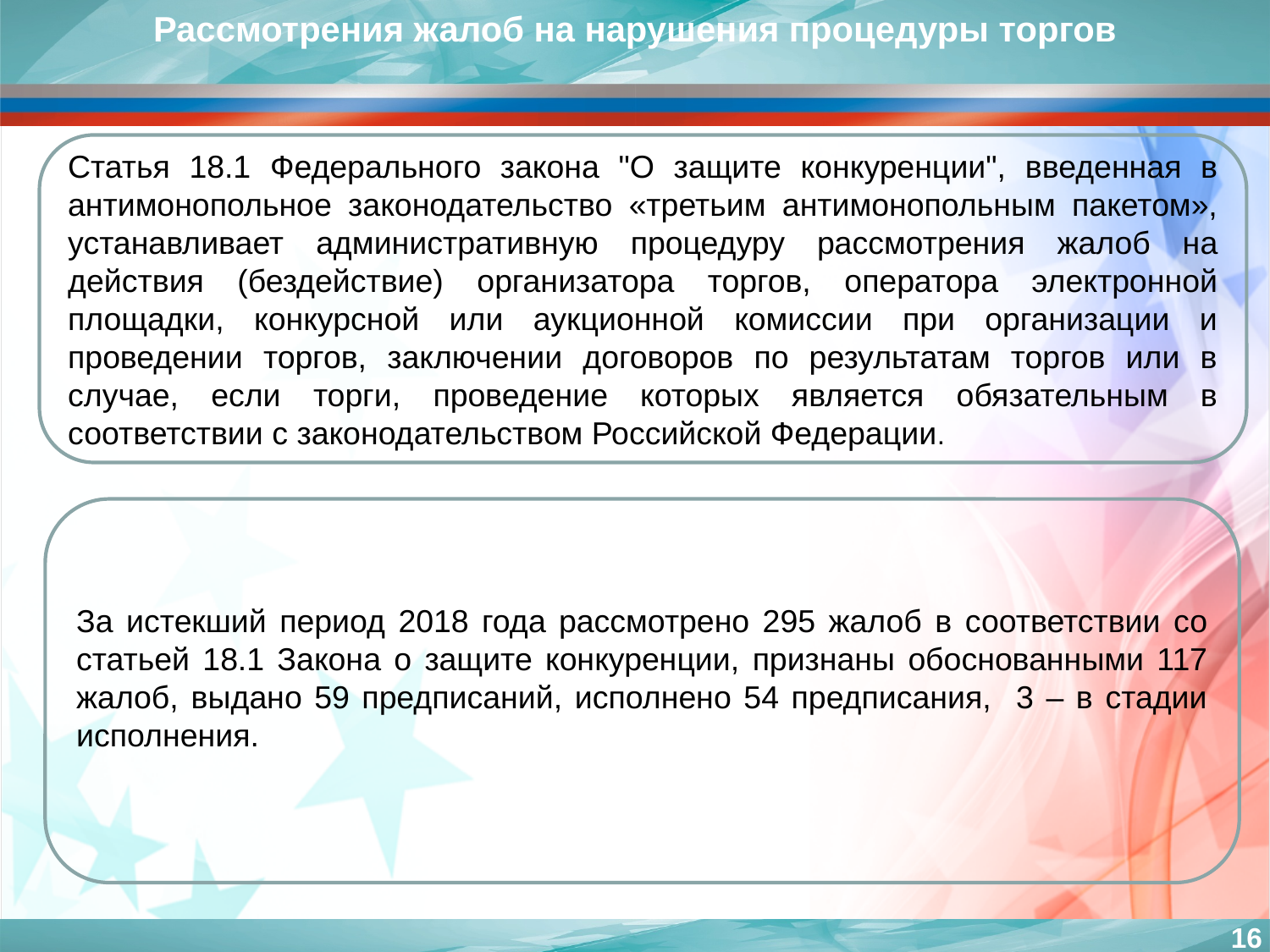

Рассмотрения жалоб на нарушения процедуры торгов
Статья 18.1 Федерального закона "О защите конкуренции", введенная в антимонопольное законодательство «третьим антимонопольным пакетом», устанавливает административную процедуру рассмотрения жалоб на действия (бездействие) организатора торгов, оператора электронной площадки, конкурсной или аукционной комиссии при организации и проведении торгов, заключении договоров по результатам торгов или в случае, если торги, проведение которых является обязательным в соответствии с законодательством Российской Федерации.

За истекший период 2018 года рассмотрено 295 жалоб в соответствии со статьей 18.1 Закона о защите конкуренции, признаны обоснованными 117 жалоб, выдано 59 предписаний, исполнено 54 предписания,  3 – в стадии исполнения.

16